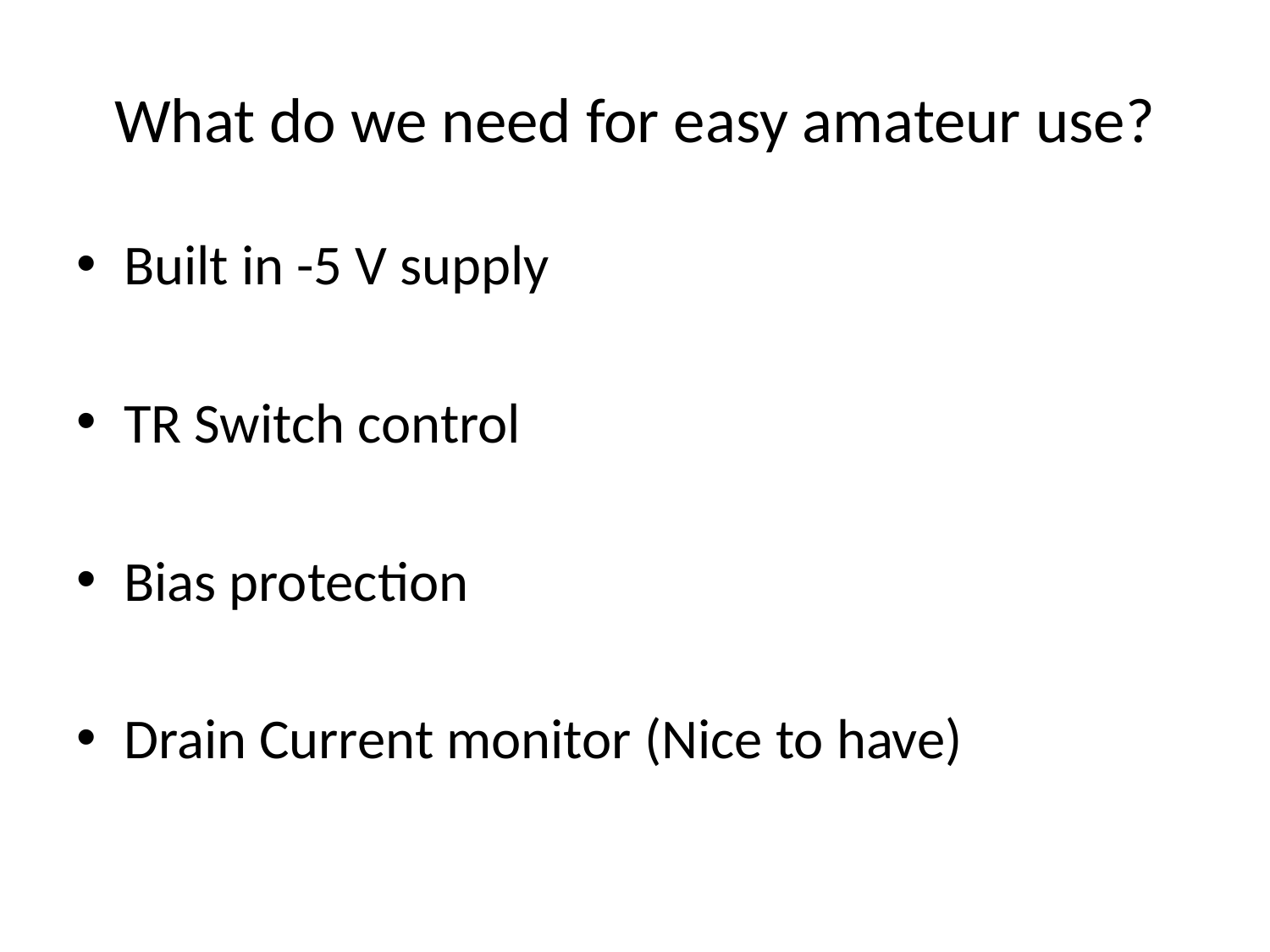

# What do we need for easy amateur use?
Built in -5 V supply

TR Switch control

Bias protection

Drain Current monitor (Nice to have)